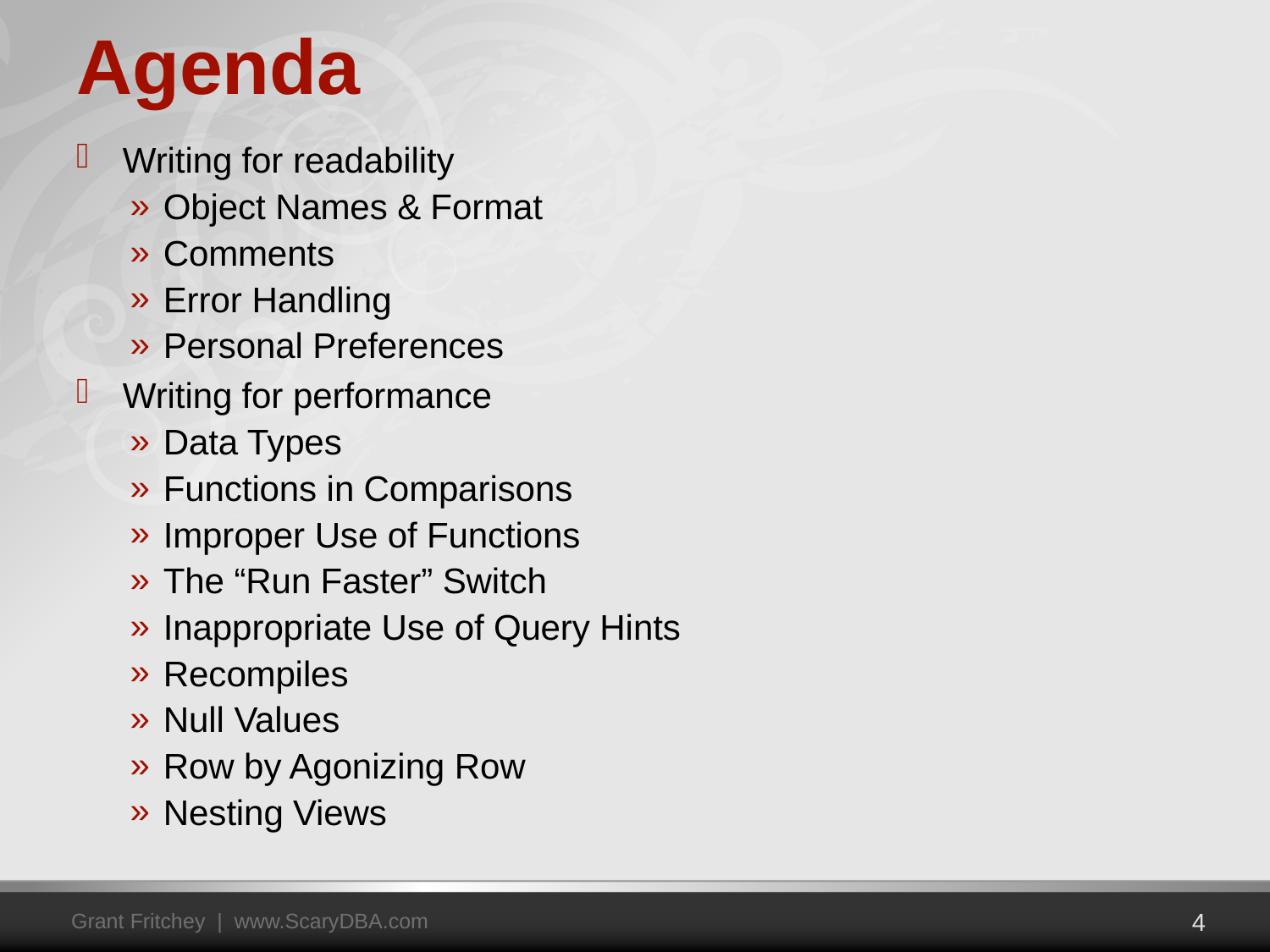

# Agenda
Writing for readability
Object Names & Format
Comments
Error Handling
Personal Preferences
Writing for performance
Data Types
Functions in Comparisons
Improper Use of Functions
The “Run Faster” Switch
Inappropriate Use of Query Hints
Recompiles
Null Values
Row by Agonizing Row
Nesting Views

4